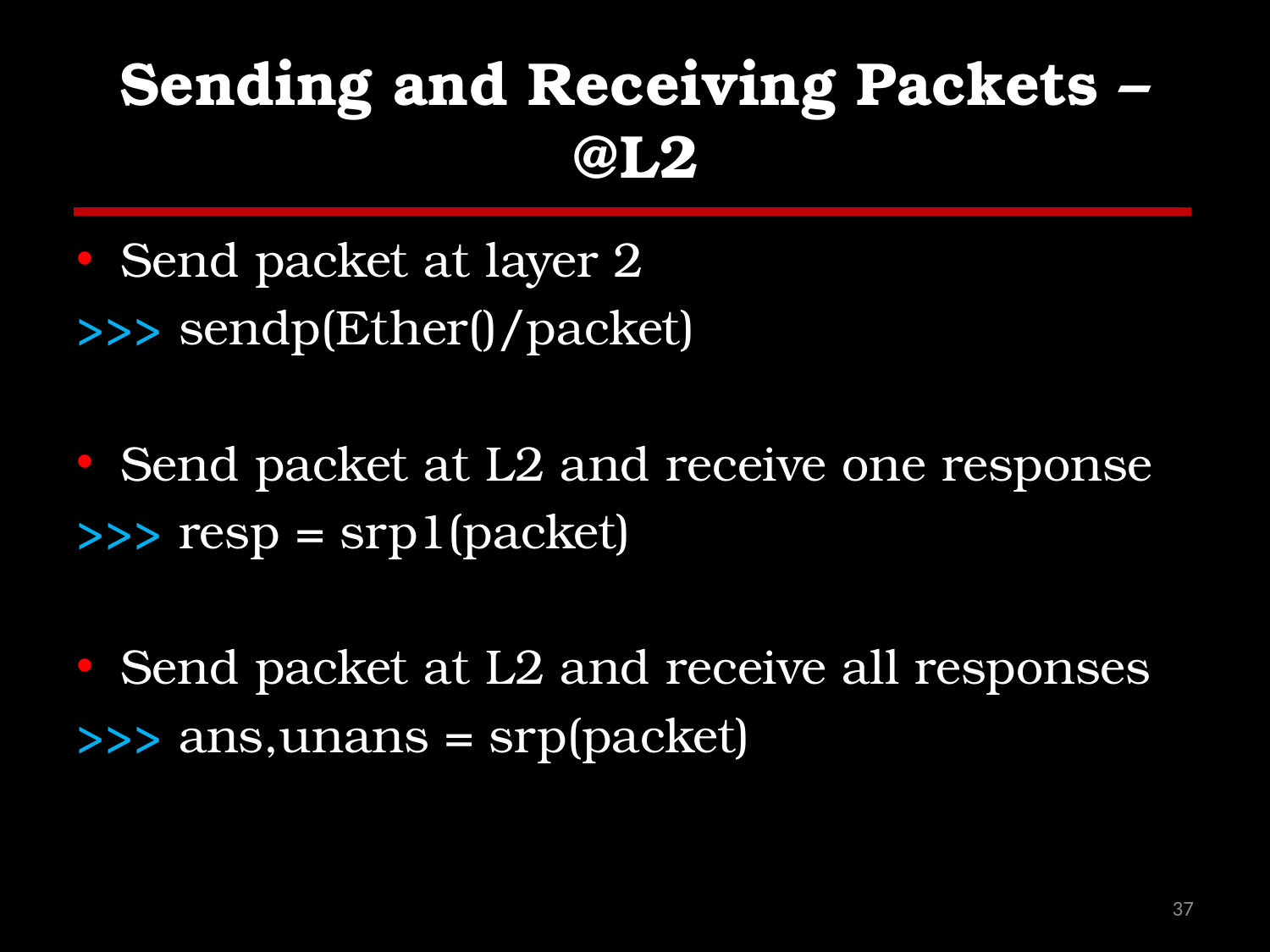

# Sending and Receiving Packets – @L2
Send packet at layer 2
>>> sendp(Ether()/packet)

Send packet at L2 and receive one response
>>> resp = srp1(packet)

Send packet at L2 and receive all responses
>>> ans,unans = srp(packet)
37